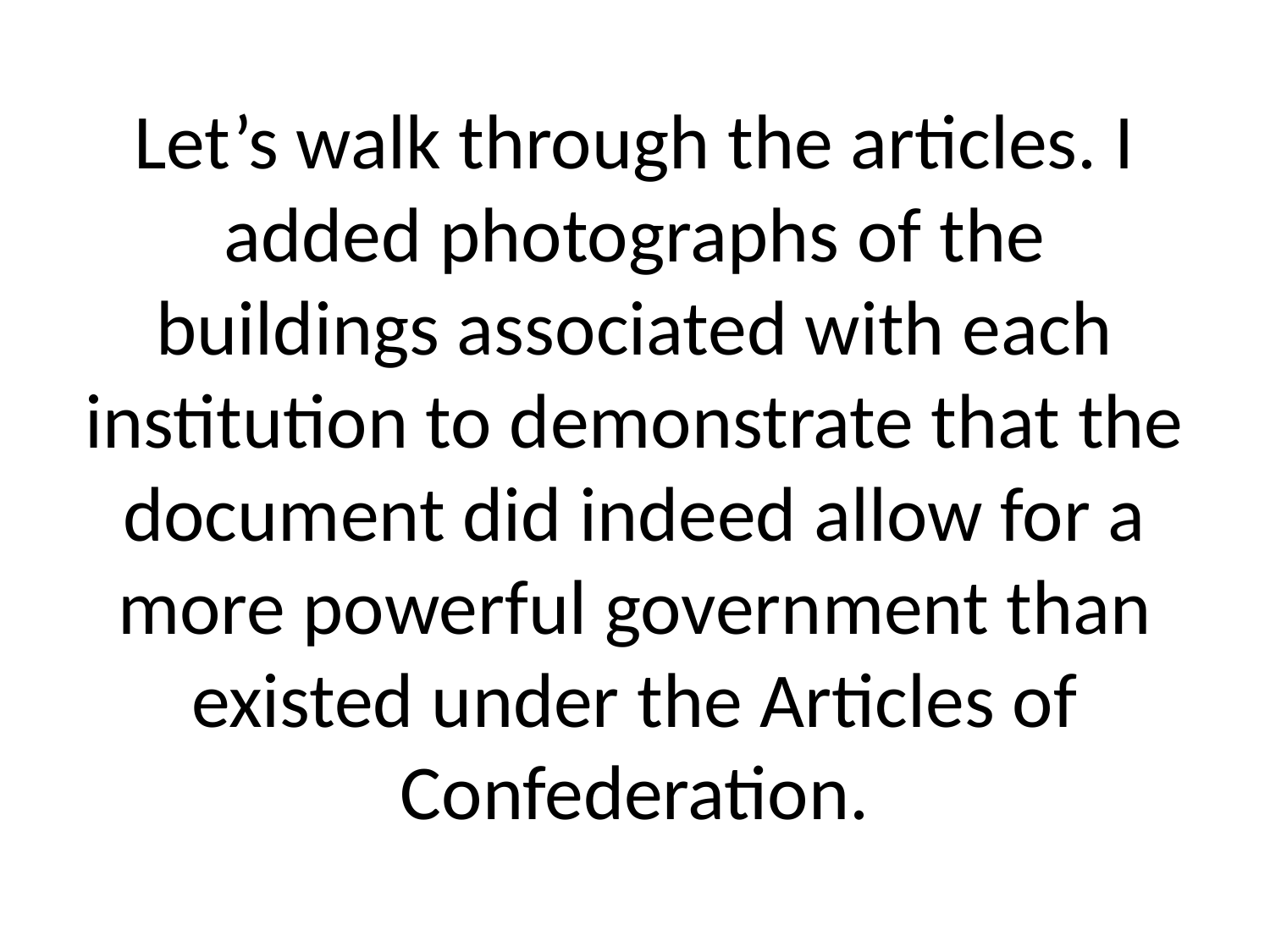

# Let’s walk through the articles. I added photographs of the buildings associated with each institution to demonstrate that the document did indeed allow for a more powerful government than existed under the Articles of Confederation.